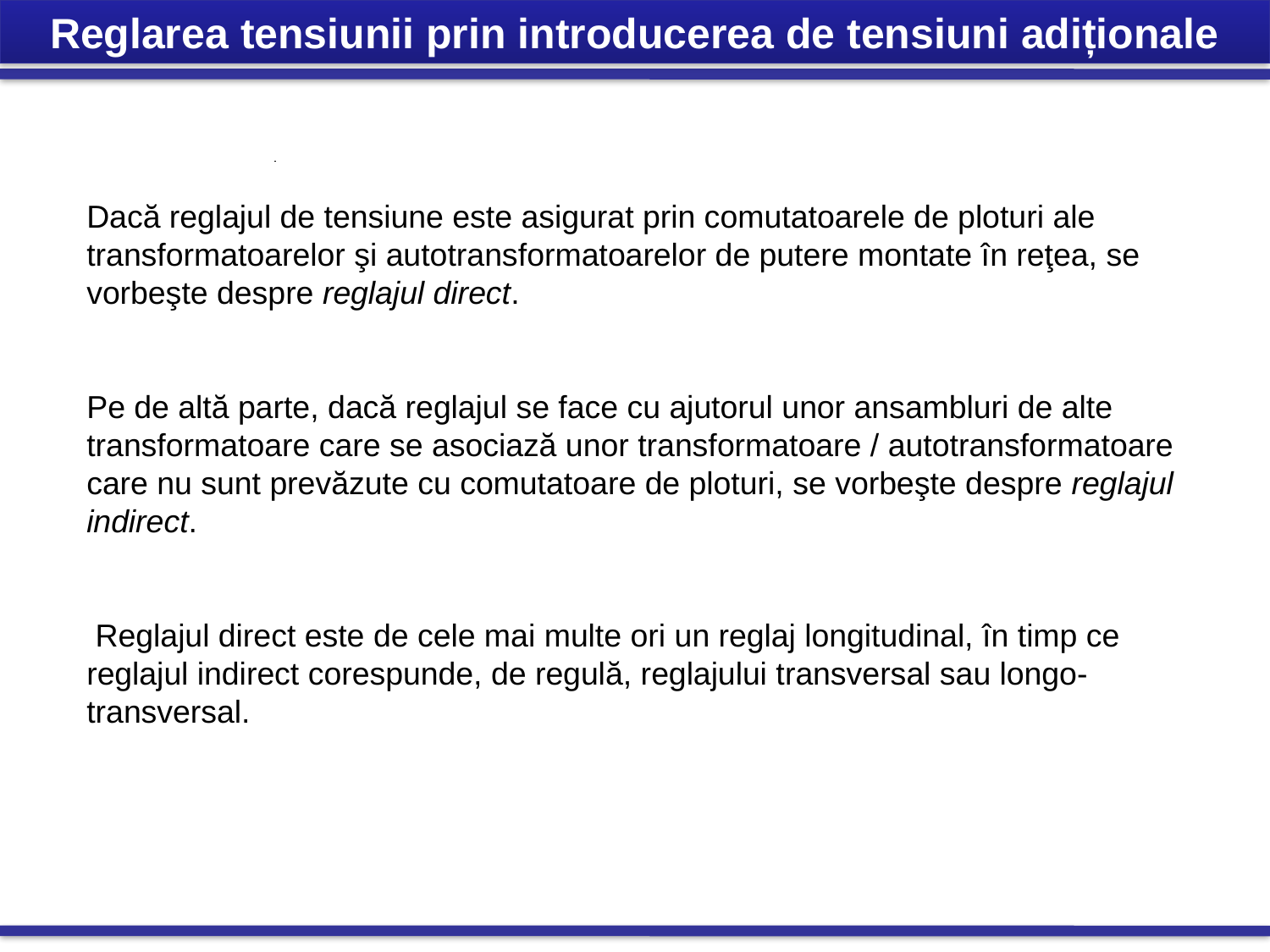

Reglarea tensiunii prin introducerea de tensiuni adiționale

Dacă reglajul de tensiune este asigurat prin comutatoarele de ploturi ale transformatoarelor şi autotransformatoarelor de putere montate în reţea, se vorbeşte despre reglajul direct.

Pe de altă parte, dacă reglajul se face cu ajutorul unor ansambluri de alte transformatoare care se asociază unor transformatoare / autotransformatoare care nu sunt prevăzute cu comutatoare de ploturi, se vorbeşte despre reglajul indirect.

 Reglajul direct este de cele mai multe ori un reglaj longitudinal, în timp ce reglajul indirect corespunde, de regulă, reglajului transversal sau longo-transversal.
.